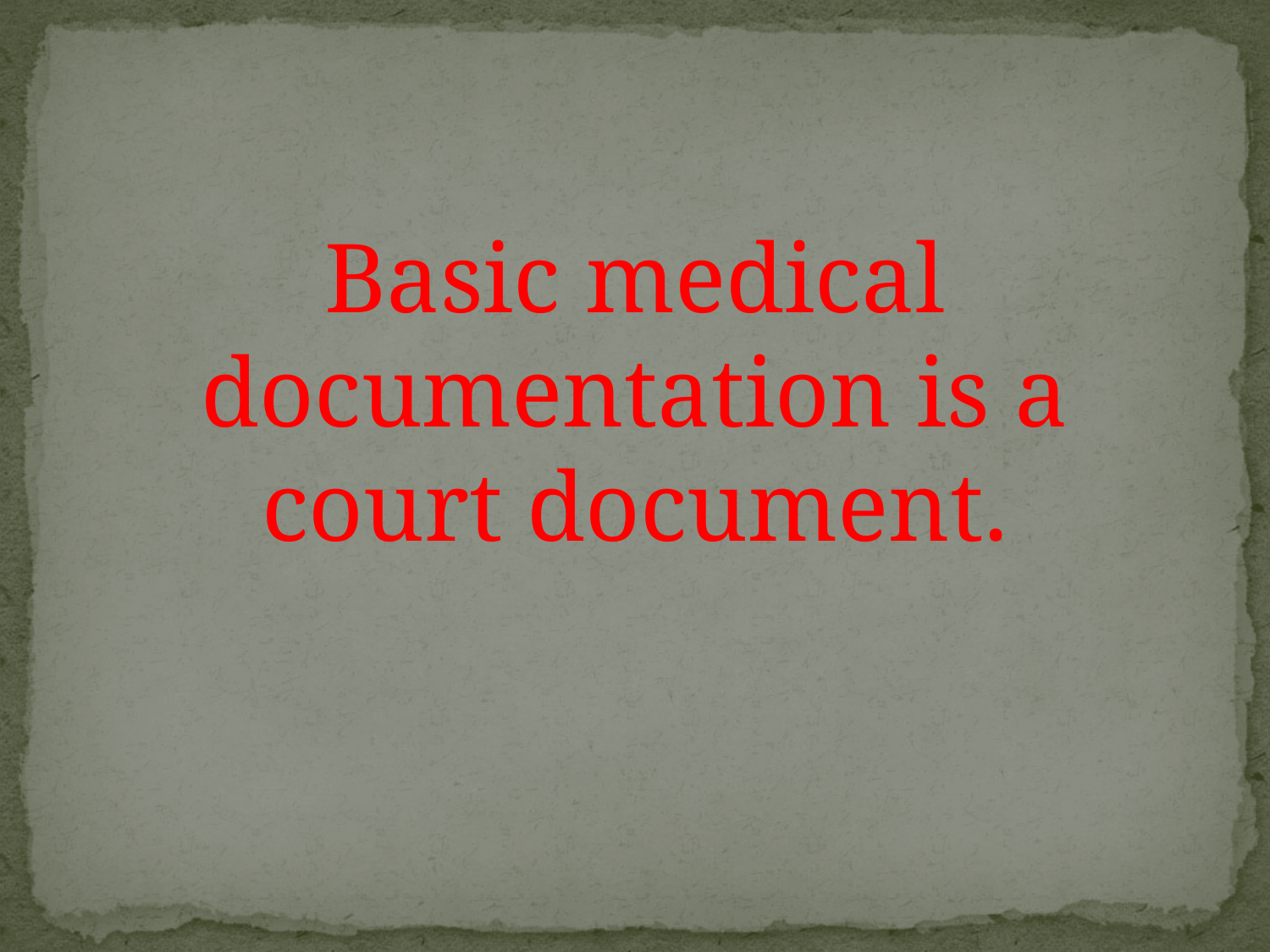

Basic medical documentation is a court document.